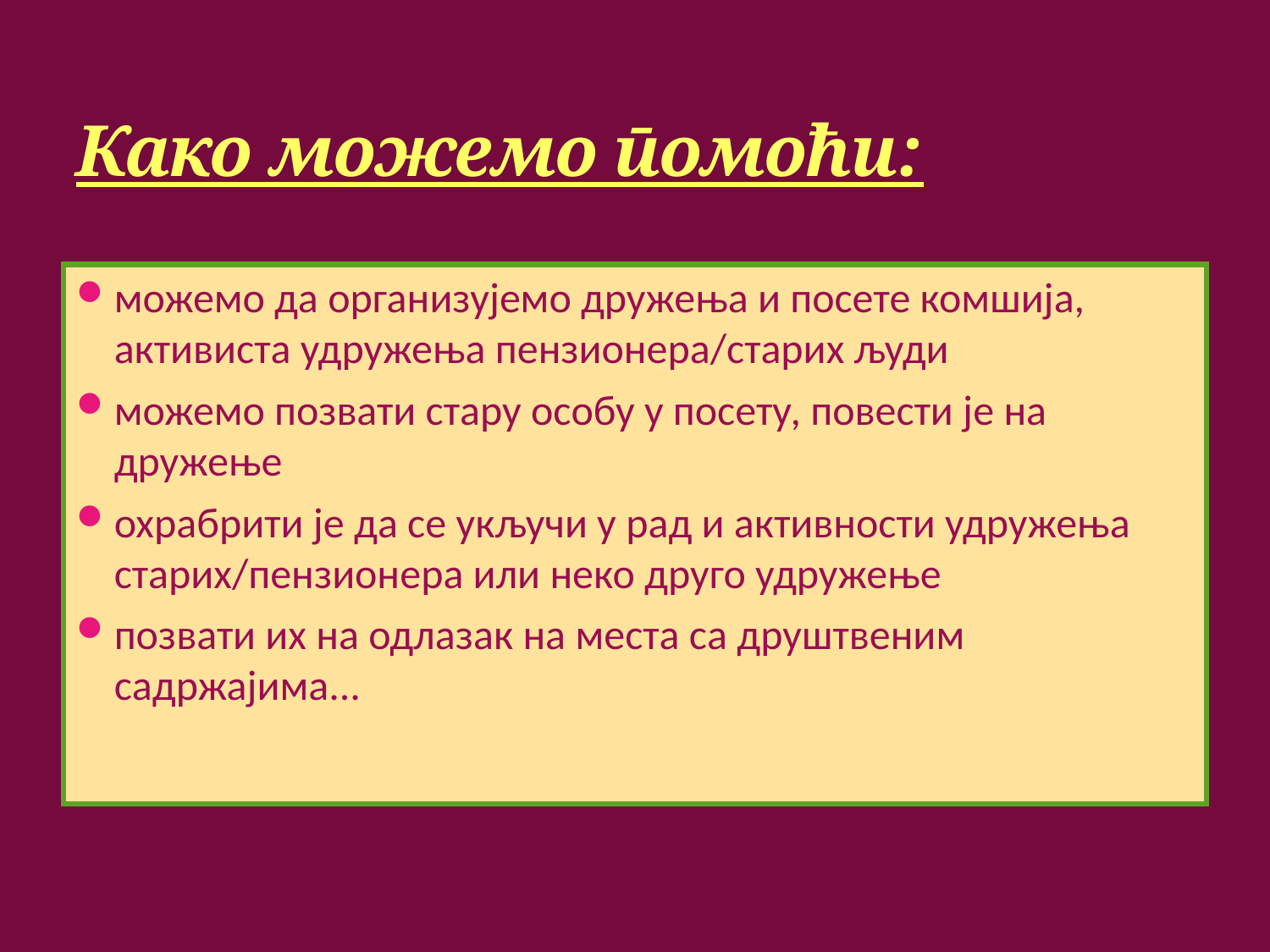

# Како можемо помоћи:
можемо да организујемо дружења и посете комшија, активиста удружења пензионера/старих људи
можемо позвати стару особу у посету, повести је на дружење
охрабрити је да се укључи у рад и активности удружења старих/пензионера или неко друго удружење
позвати их на одлазак на места са друштвеним садржајима...